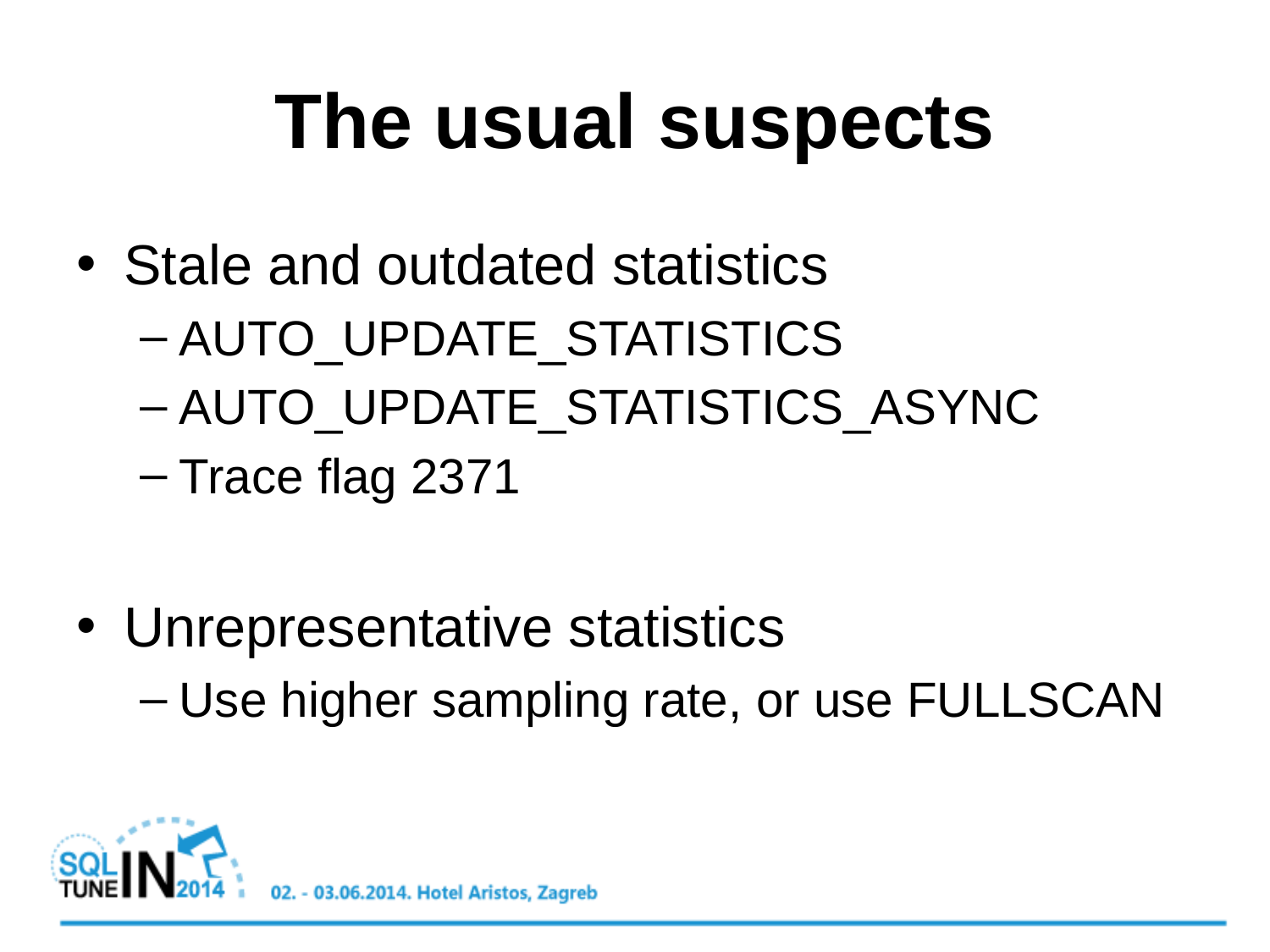

# The usual suspects
Stale and outdated statistics
AUTO_UPDATE_STATISTICS
AUTO_UPDATE_STATISTICS_ASYNC
Trace flag 2371

Unrepresentative statistics
Use higher sampling rate, or use FULLSCAN